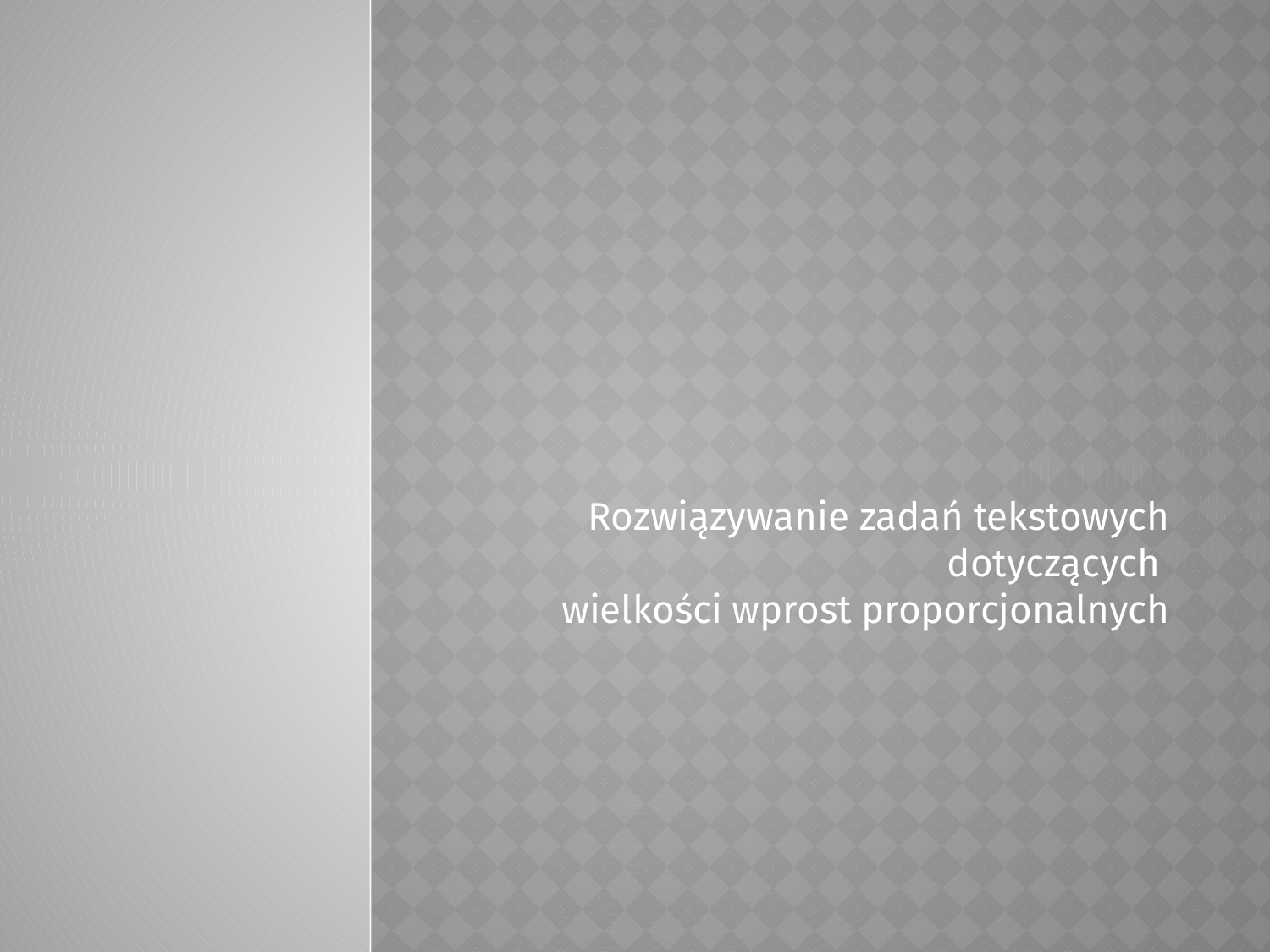

Rozwiązywanie zadań tekstowych dotyczących
wielkości wprost proporcjonalnych